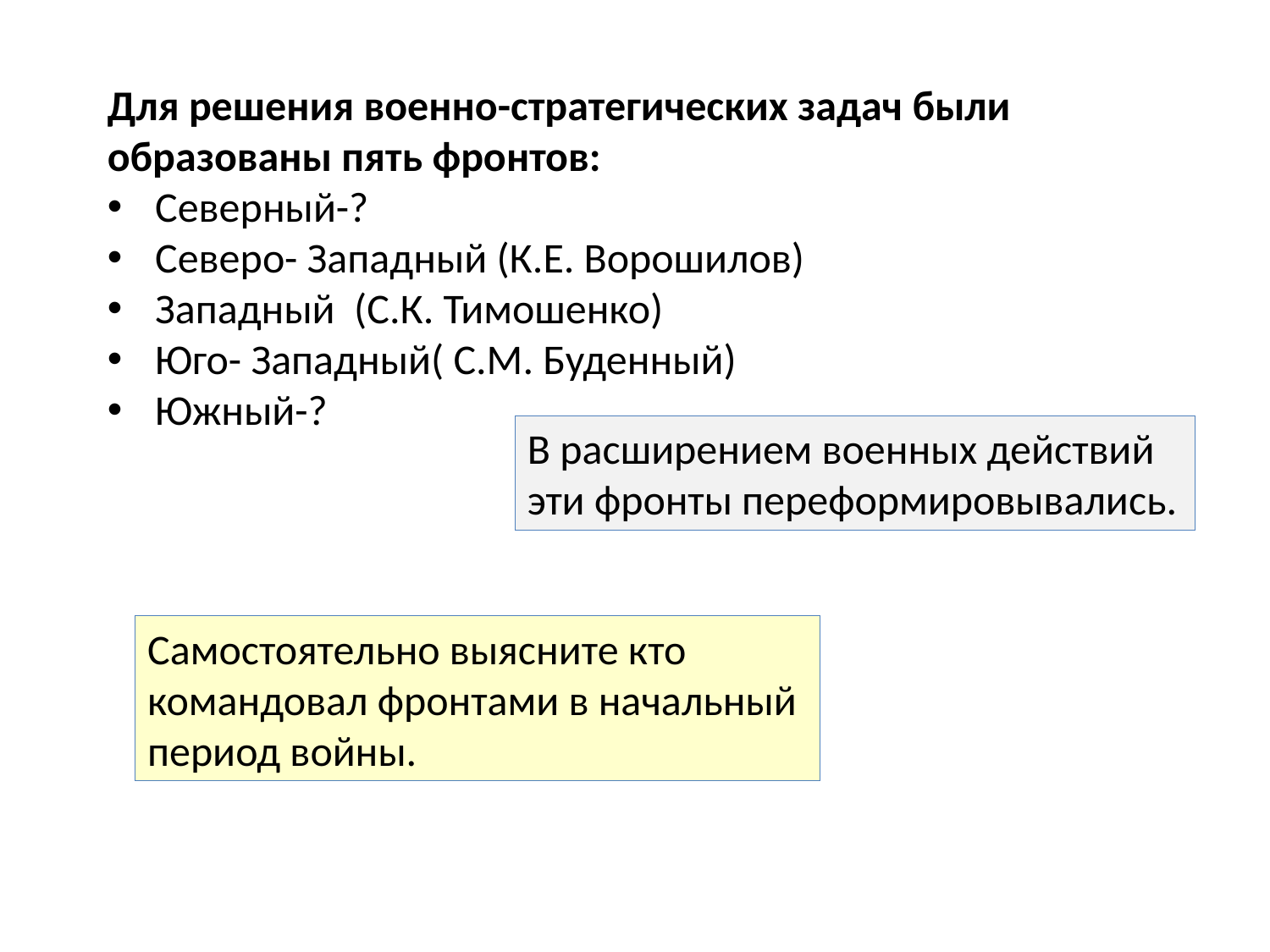

Для решения военно-стратегических задач были образованы пять фронтов:
Северный-?
Северо- Западный (К.Е. Ворошилов)
Западный  (С.К. Тимошенко)
Юго- Западный( С.М. Буденный)
Южный-?
В расширением военных действий эти фронты переформировывались.
Самостоятельно выясните кто командовал фронтами в начальный период войны.